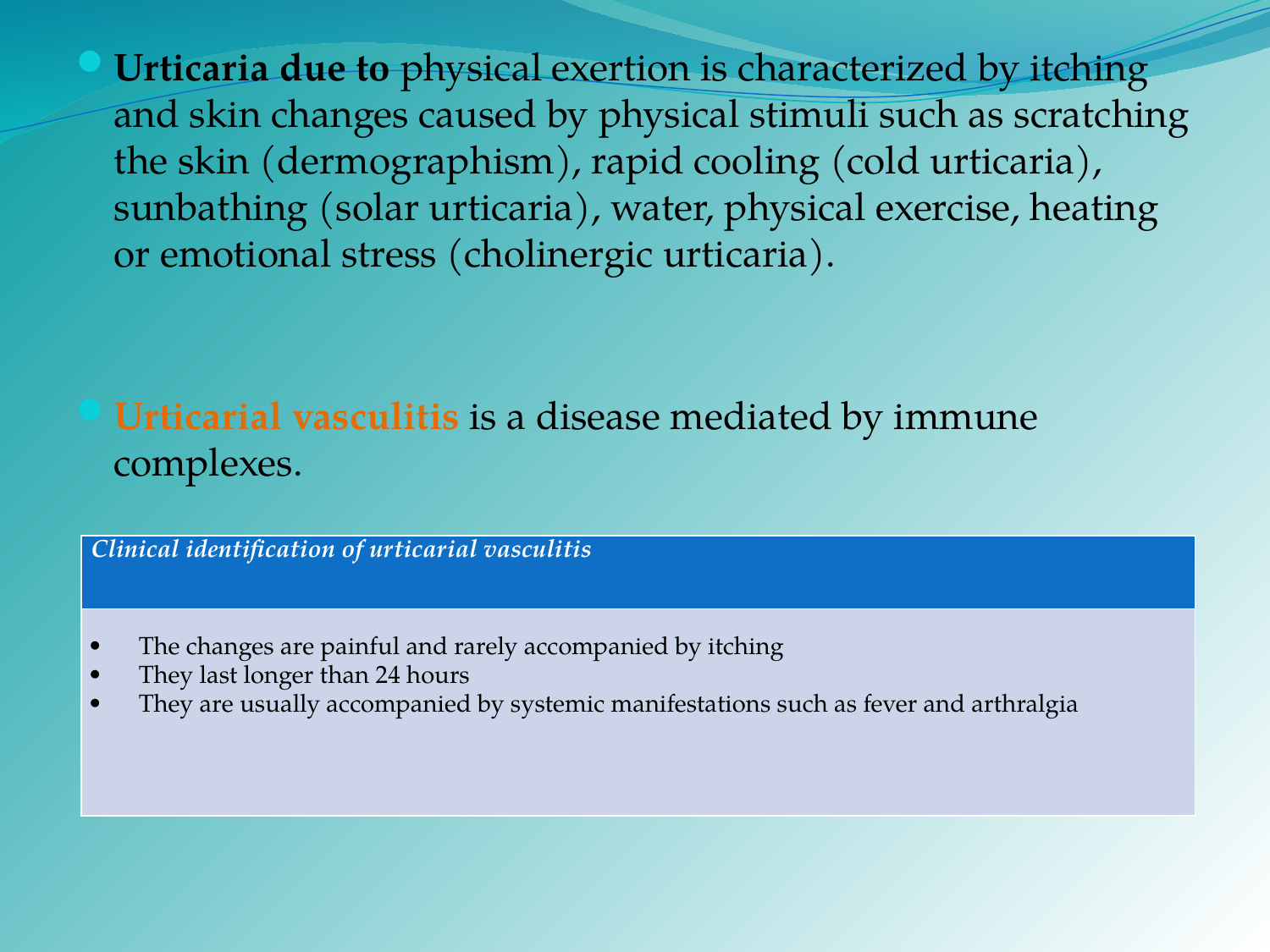

Urticaria due to physical exertion is characterized by itching and skin changes caused by physical stimuli such as scratching the skin (dermographism), rapid cooling (cold urticaria), sunbathing (solar urticaria), water, physical exercise, heating or emotional stress (cholinergic urticaria).

Urticarial vasculitis is a disease mediated by immune complexes.
| Clinical identification of urticarial vasculitis |
| --- |
| The changes are painful and rarely accompanied by itching They last longer than 24 hours They are usually accompanied by systemic manifestations such as fever and arthralgia |